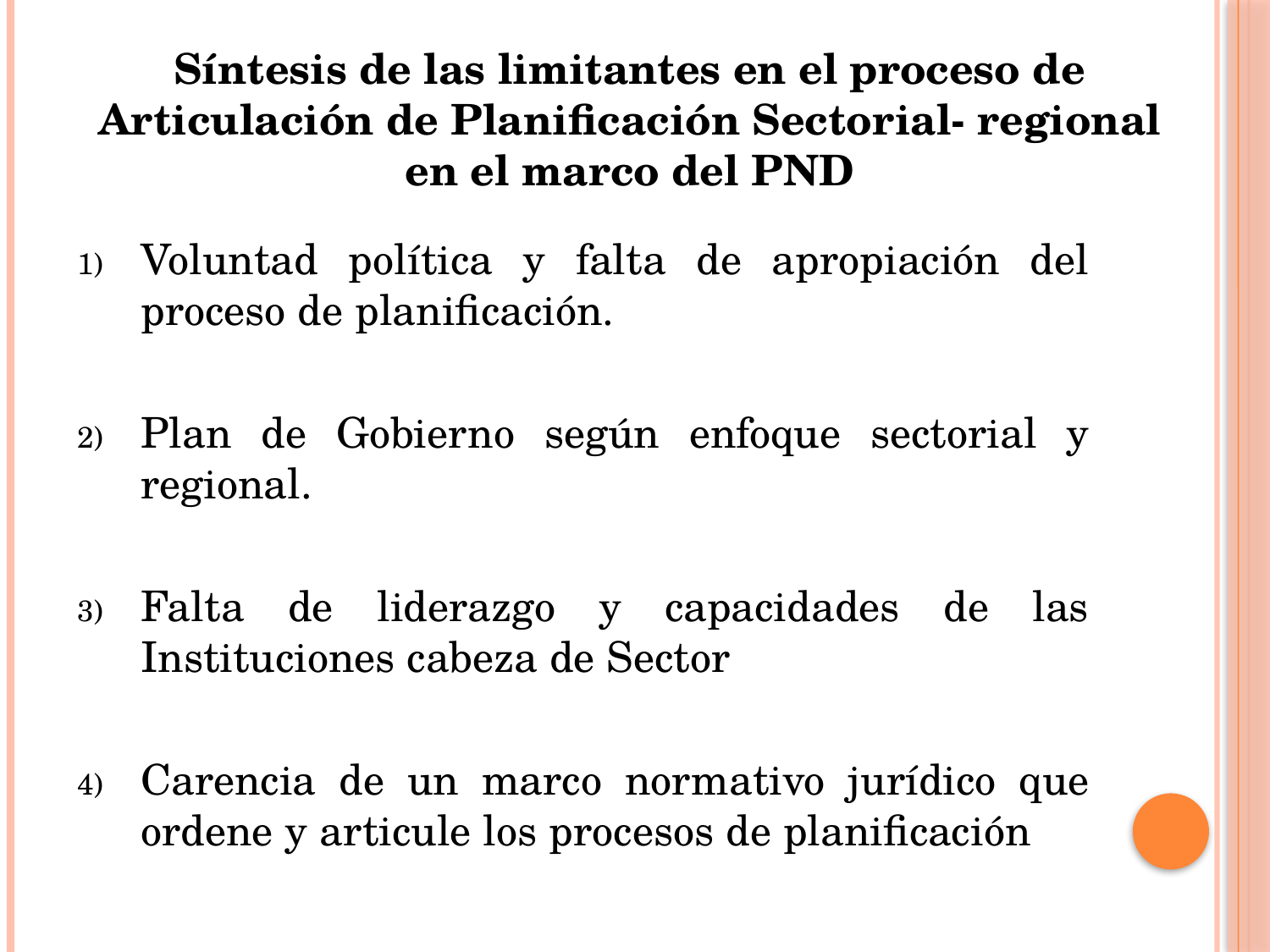

Síntesis de las limitantes en el proceso de Articulación de Planificación Sectorial- regional en el marco del PND
Voluntad política y falta de apropiación del proceso de planificación.

Plan de Gobierno según enfoque sectorial y regional.

Falta de liderazgo y capacidades de las Instituciones cabeza de Sector

Carencia de un marco normativo jurídico que ordene y articule los procesos de planificación